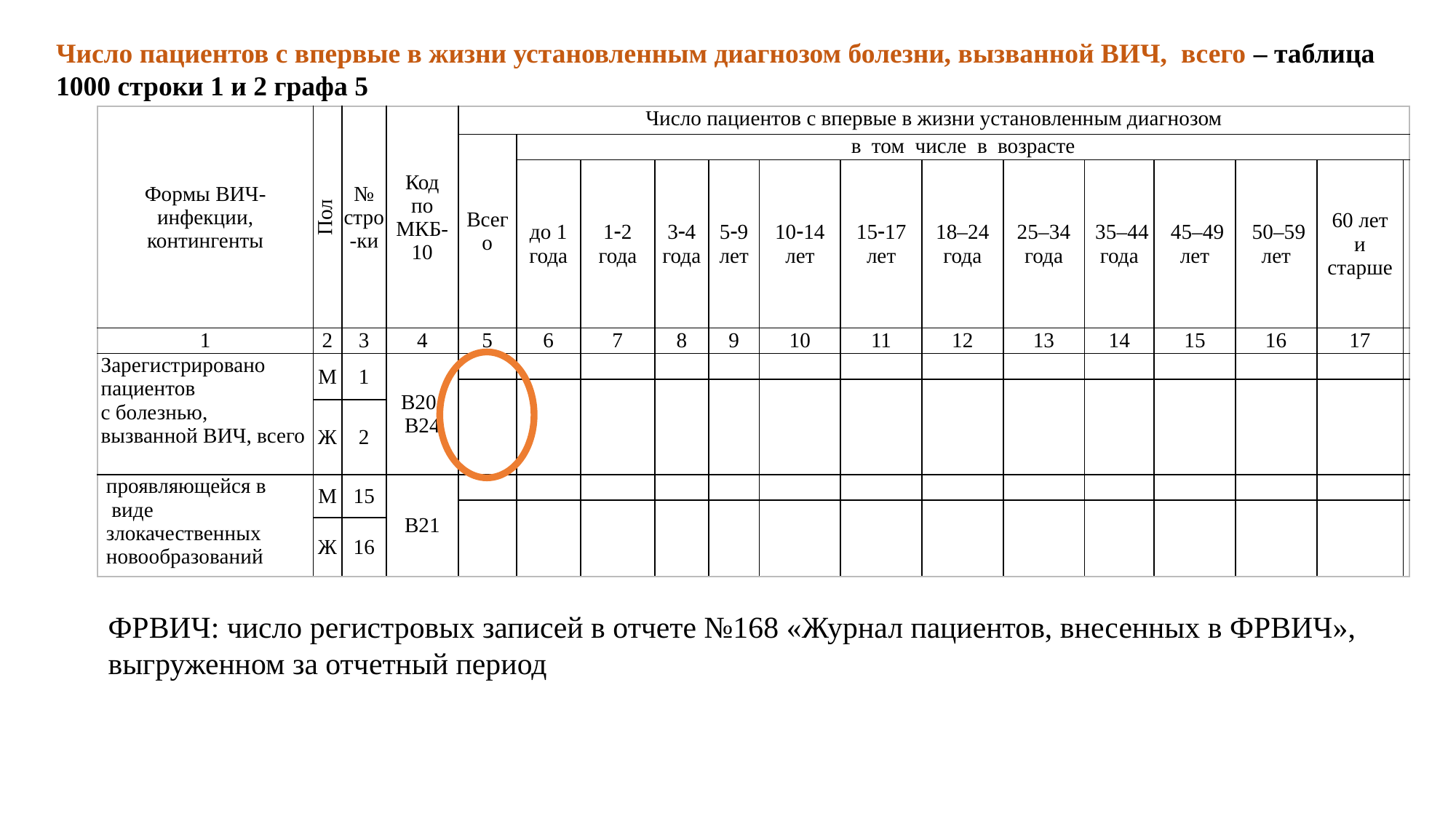

Число пациентов с впервые в жизни установленным диагнозом болезни, вызванной ВИЧ,  всего – таблица 1000 строки 1 и 2 графа 5
| Формы ВИЧ-инфекции, контингенты | Пол | № стро-ки | Код по МКБ-10 | Число пациентов с впервые в жизни установленным диагнозом |  |  |  |  |  |  |  |  |  |  |  |  |  |
| --- | --- | --- | --- | --- | --- | --- | --- | --- | --- | --- | --- | --- | --- | --- | --- | --- | --- |
|  |  |  |  | Всего | в том числе в возрасте |  |  |  |  |  |  |  |  |  |  |  |  |
|  |  |  |  |  | до 1 года | 1−2 года | 3−4 года | 5−9 лет | 10−14 лет | 15−17 лет | 18–24 года | 25–34 года | 35–44 года | 45–49 лет | 50–59 лет | 60 лет и старше |  |
| 1 | 2 | 3 | 4 | 5 | 6 | 7 | 8 | 9 | 10 | 11 | 12 | 13 | 14 | 15 | 16 | 17 |  |
| Зарегистрировано пациентов с болезнью, вызванной ВИЧ, всего | М | 1 | В20-В24 |  |  |  |  |  |  |  |  |  |  |  |  |  |  |
|  | Ж | 2 |  |  |  |  |  |  |  |  |  |  |  |  |  |  |  |
|  | Ж | 2 |  |  |  |  |  |  |  |  |  |  |  |  |  |  |  |
| проявляющейся в виде злокачественных новообразований | М | 15 | В21 |  |  |  |  |  |  |  |  |  |  |  |  |  |  |
|  | Ж | 16 |  |  |  |  |  |  |  |  |  |  |  |  |  |  |  |
|  | Ж | 16 |  |  |  |  |  |  |  |  |  |  |  |  |  |  |  |

ФРВИЧ: число регистровых записей в отчете №168 «Журнал пациентов, внесенных в ФРВИЧ», выгруженном за отчетный период